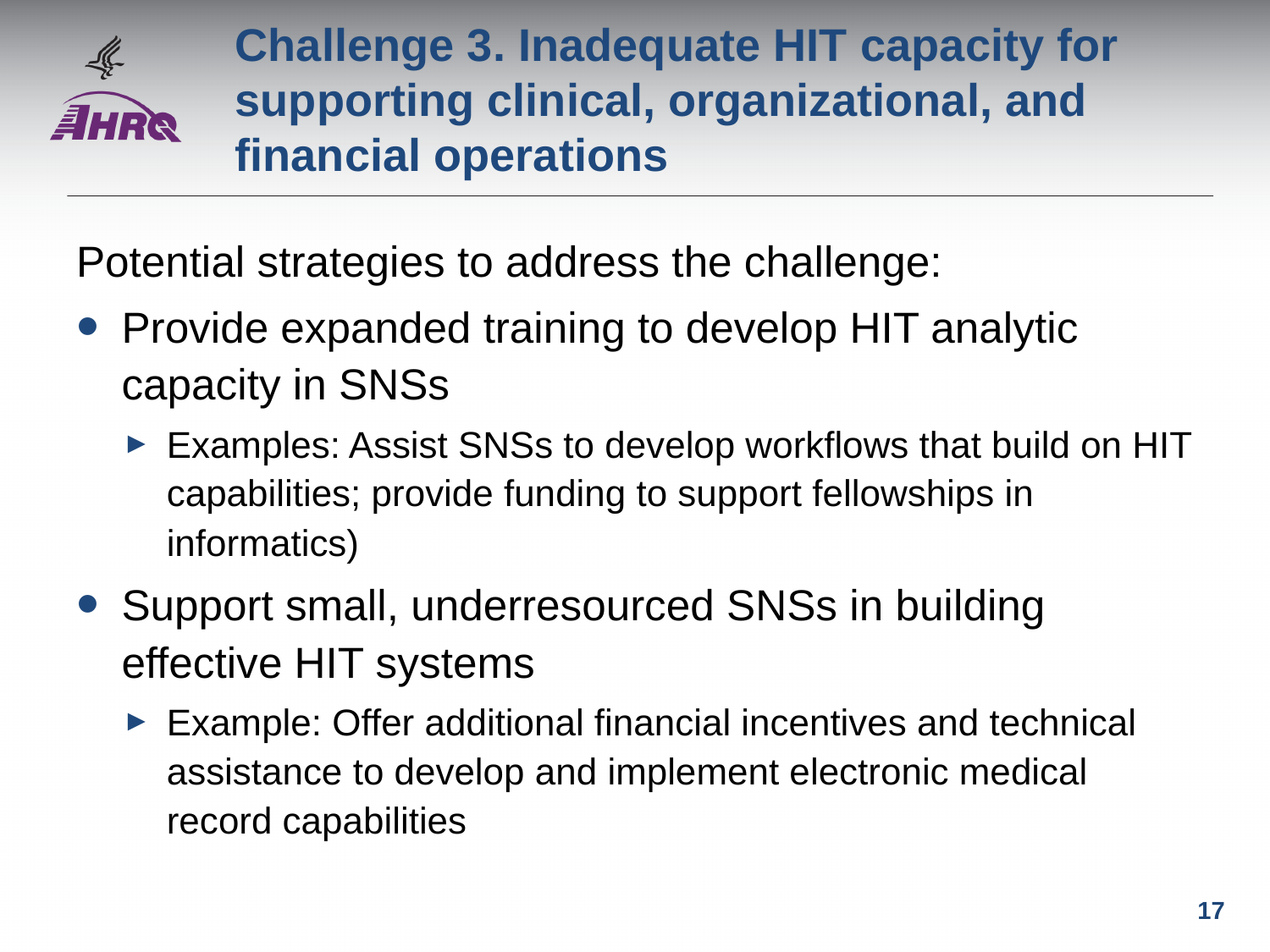

# Challenge 3. Inadequate HIT capacity for supporting clinical, organizational, and financial operations
Potential strategies to address the challenge:
Provide expanded training to develop HIT analytic capacity in SNSs
Examples: Assist SNSs to develop workflows that build on HIT capabilities; provide funding to support fellowships in informatics)
Support small, underresourced SNSs in building effective HIT systems
Example: Offer additional financial incentives and technical assistance to develop and implement electronic medical record capabilities

17